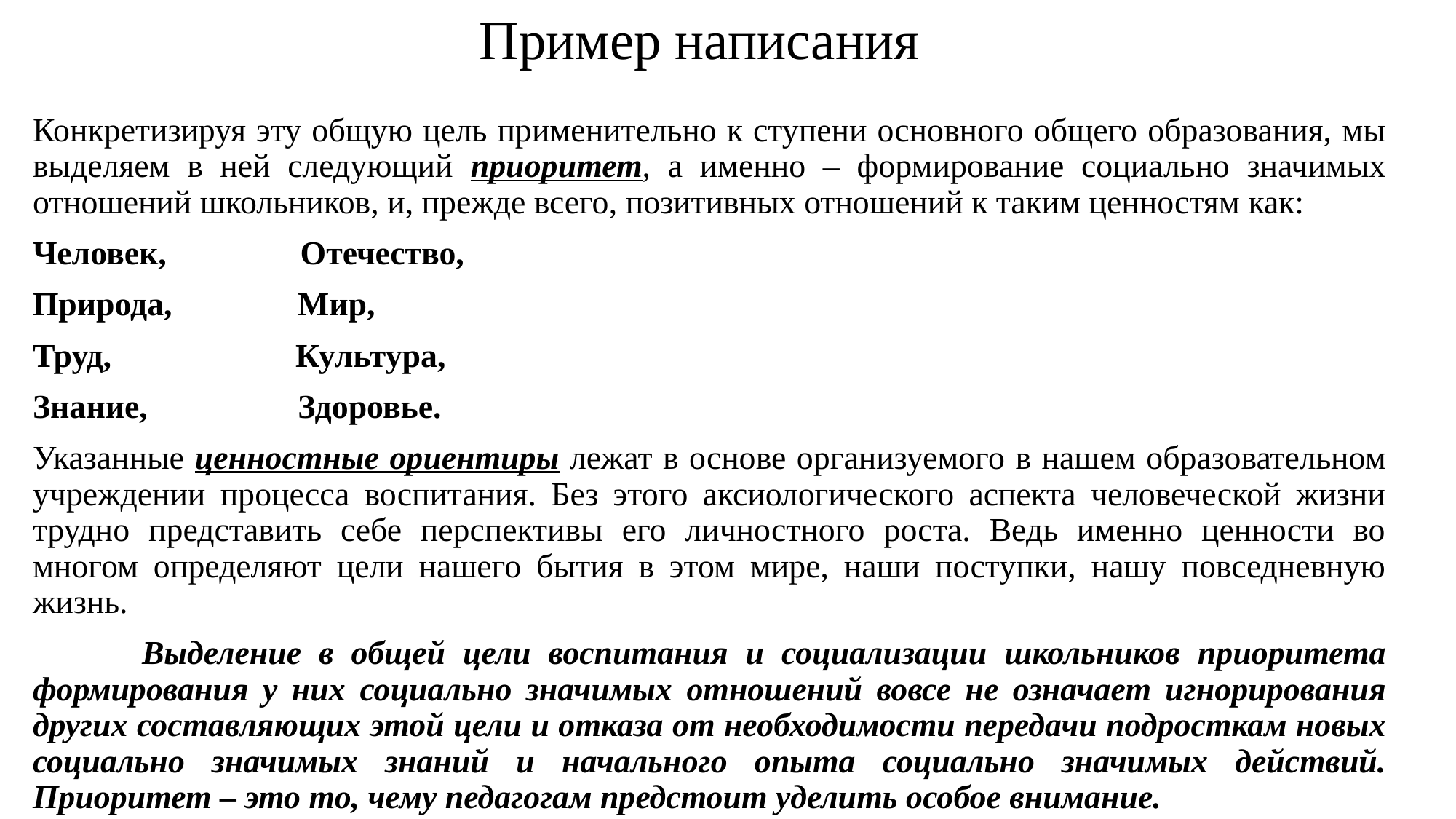

Пример написания
Конкретизируя эту общую цель применительно к ступени основного общего образования, мы выделяем в ней следующий приоритет, а именно – формирование социально значимых отношений школьников, и, прежде всего, позитивных отношений к таким ценностям как:
Человек,                Отечество,
Природа,               Мир,
Труд,                      Культура,
Знание,                  Здоровье.
Указанные ценностные ориентиры лежат в основе организуемого в нашем образовательном учреждении процесса воспитания. Без этого аксиологического аспекта человеческой жизни трудно представить себе перспективы его личностного роста. Ведь именно ценности во многом определяют цели нашего бытия в этом мире, наши поступки, нашу повседневную жизнь.
	Выделение в общей цели воспитания и социализации школьников приоритета формирования у них социально значимых отношений вовсе не означает игнорирования других составляющих этой цели и отказа от необходимости передачи подросткам новых социально значимых знаний и начального опыта социально значимых действий. Приоритет – это то, чему педагогам предстоит уделить особое внимание.